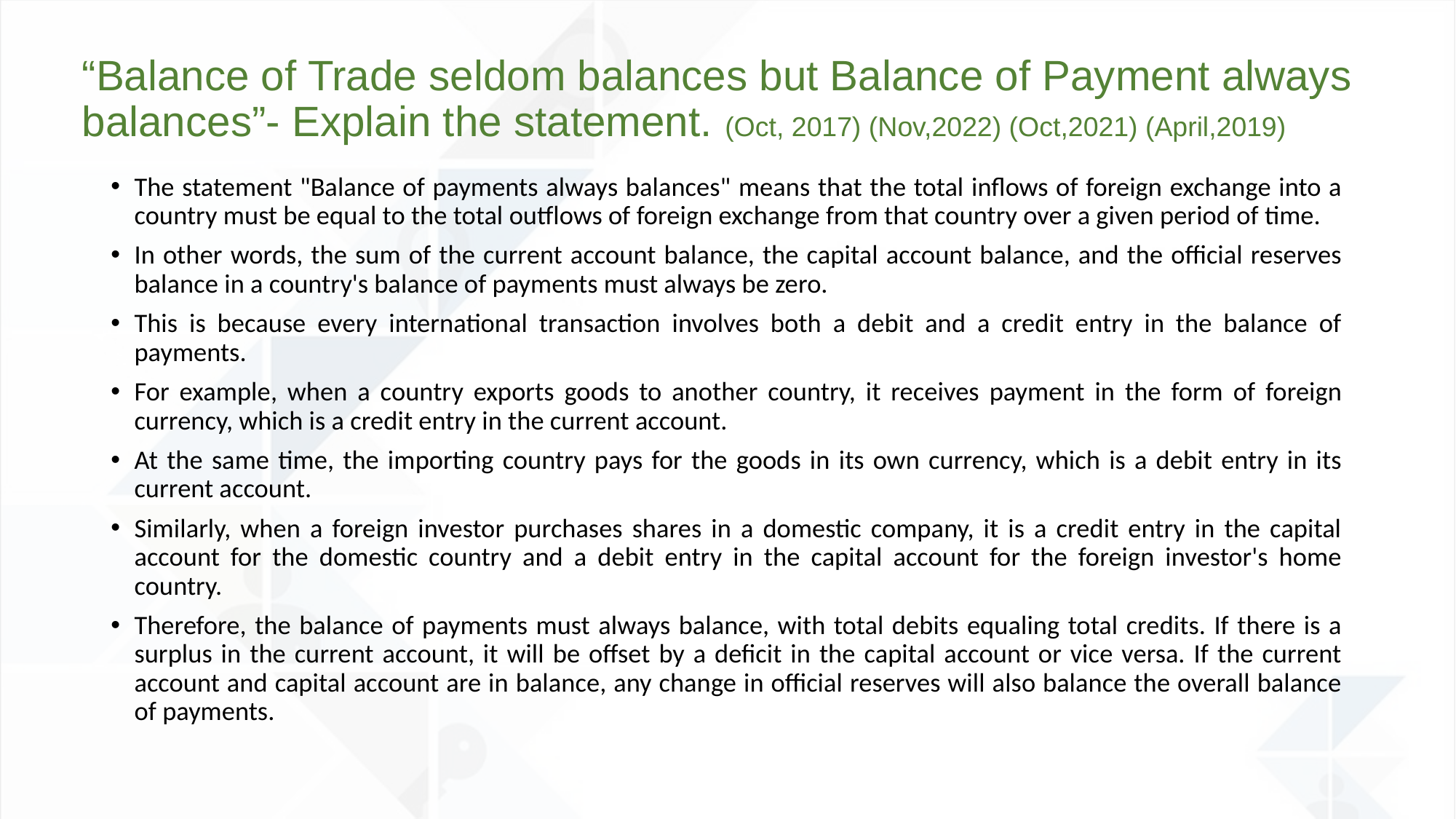

# “Balance of Trade seldom balances but Balance of Payment always balances”- Explain the statement. (Oct, 2017) (Nov,2022) (Oct,2021) (April,2019)
The statement "Balance of payments always balances" means that the total inflows of foreign exchange into a country must be equal to the total outflows of foreign exchange from that country over a given period of time.
In other words, the sum of the current account balance, the capital account balance, and the official reserves balance in a country's balance of payments must always be zero.
This is because every international transaction involves both a debit and a credit entry in the balance of payments.
For example, when a country exports goods to another country, it receives payment in the form of foreign currency, which is a credit entry in the current account.
At the same time, the importing country pays for the goods in its own currency, which is a debit entry in its current account.
Similarly, when a foreign investor purchases shares in a domestic company, it is a credit entry in the capital account for the domestic country and a debit entry in the capital account for the foreign investor's home country.
Therefore, the balance of payments must always balance, with total debits equaling total credits. If there is a surplus in the current account, it will be offset by a deficit in the capital account or vice versa. If the current account and capital account are in balance, any change in official reserves will also balance the overall balance of payments.